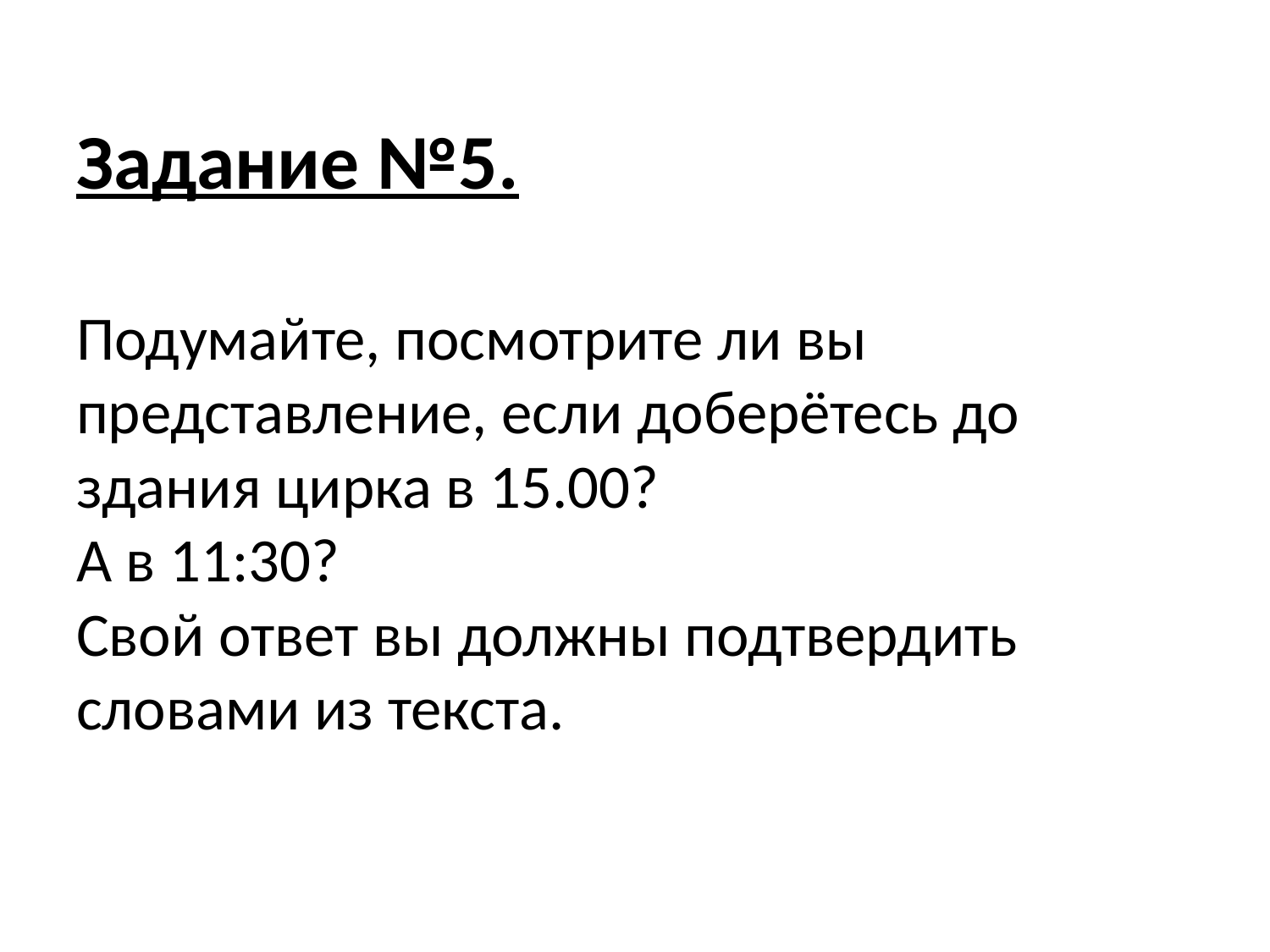

# Задание №5. Подумайте, посмотрите ли вы представление, если доберётесь до здания цирка в 15.00? А в 11:30? Свой ответ вы должны подтвердить словами из текста.